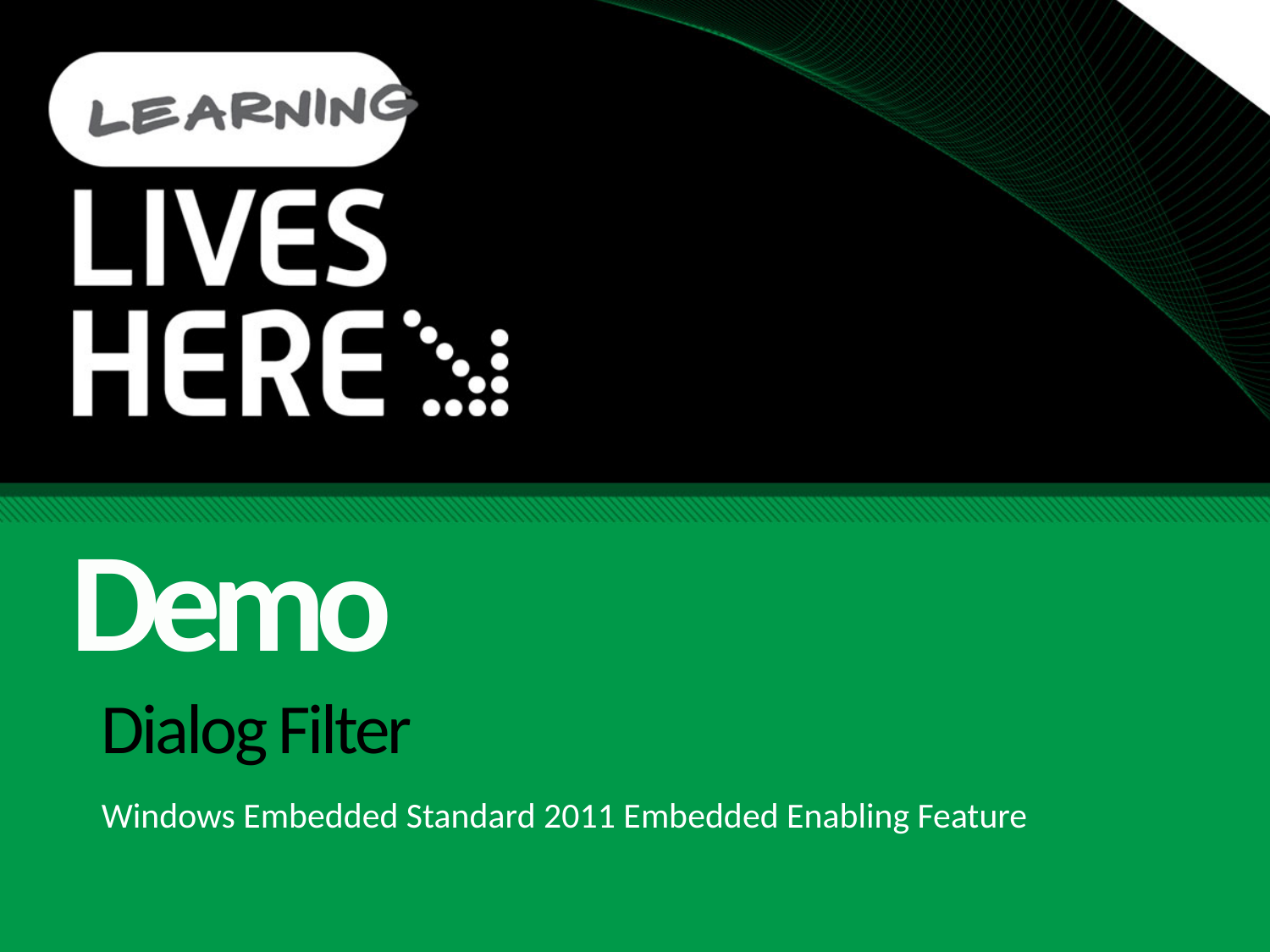

Demo
# Dialog Filter
Windows Embedded Standard 2011 Embedded Enabling Feature